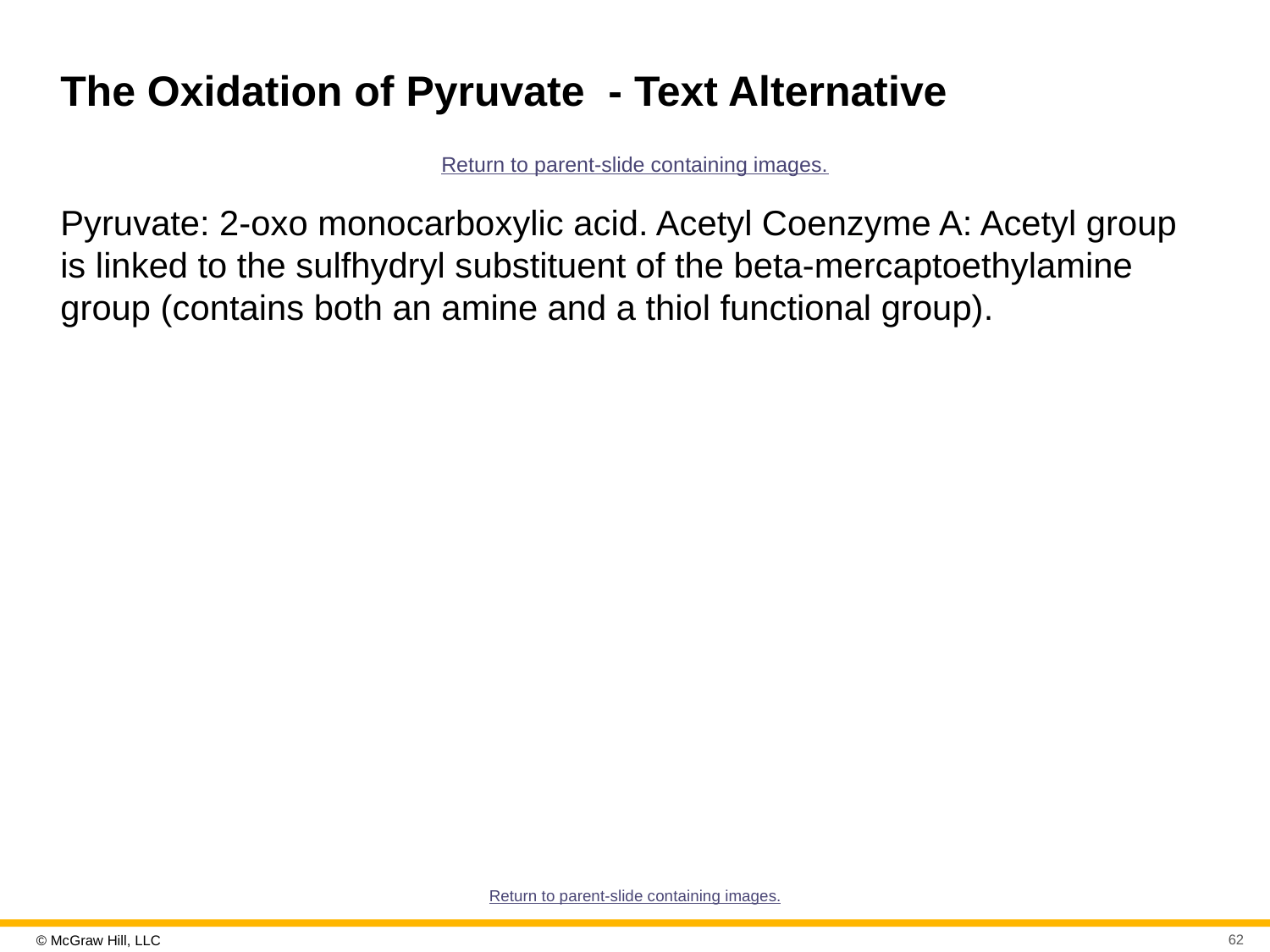

# The Oxidation of Pyruvate  - Text Alternative
Return to parent-slide containing images.
Pyruvate: 2-oxo monocarboxylic acid. Acetyl Coenzyme A: Acetyl group is linked to the sulfhydryl substituent of the beta-mercaptoethylamine group (contains both an amine and a thiol functional group).
Return to parent-slide containing images.
62